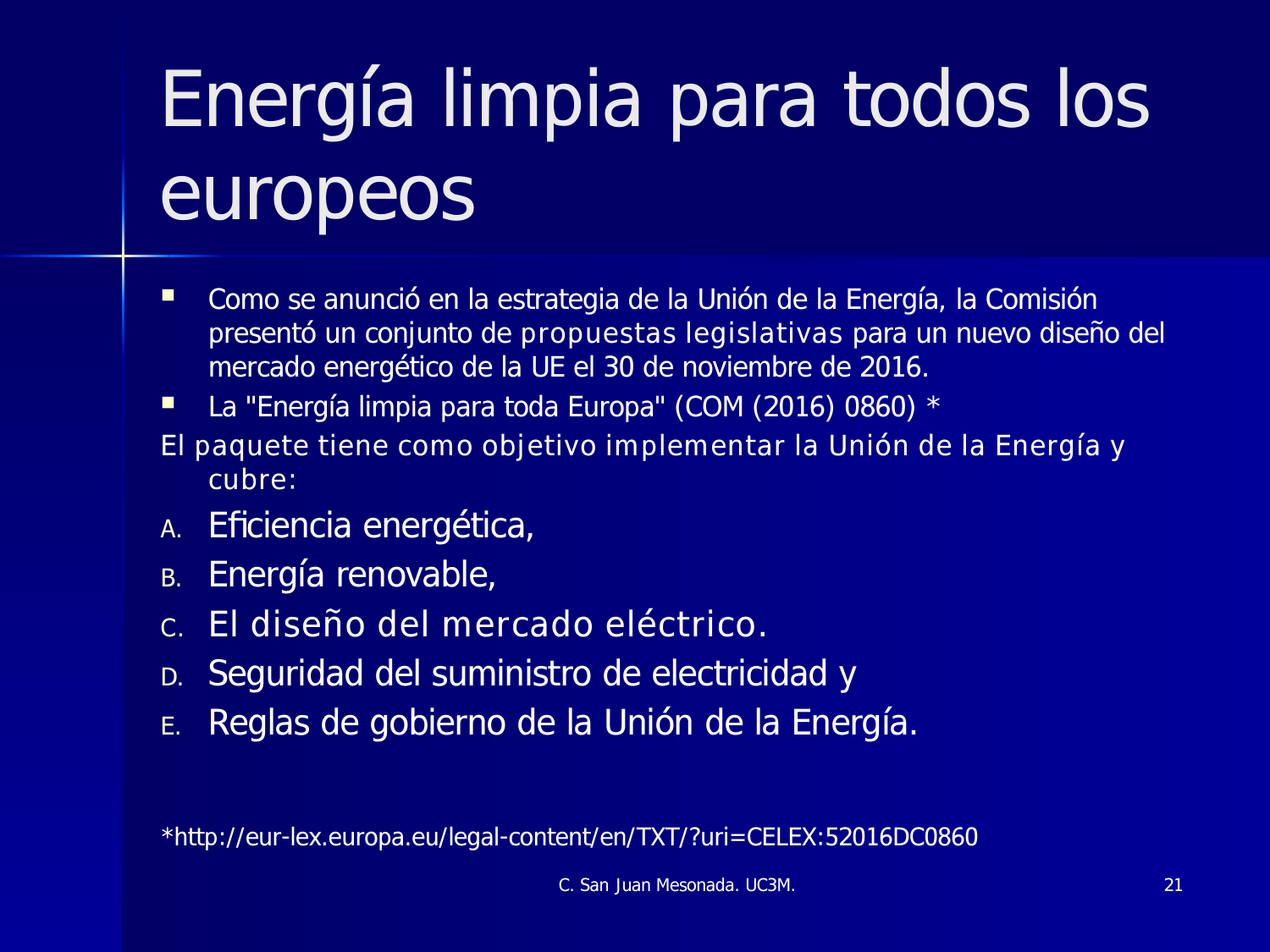

# Energía limpia para todos los europeos
Como se anunció en la estrategia de la Unión de la Energía, la Comisión presentó un conjunto de propuestas legislativas para un nuevo diseño del mercado energético de la UE el 30 de noviembre de 2016.
La "Energía limpia para toda Europa" (COM (2016) 0860) *
El paquete tiene como objetivo implementar la Unión de la Energía y cubre:
Eficiencia energética,
Energía renovable,
El diseño del mercado eléctrico.
Seguridad del suministro de electricidad y
Reglas de gobierno de la Unión de la Energía.

*http://eur-lex.europa.eu/legal-content/en/TXT/?uri=CELEX:52016DC0860
C. San Juan Mesonada. UC3M.
21